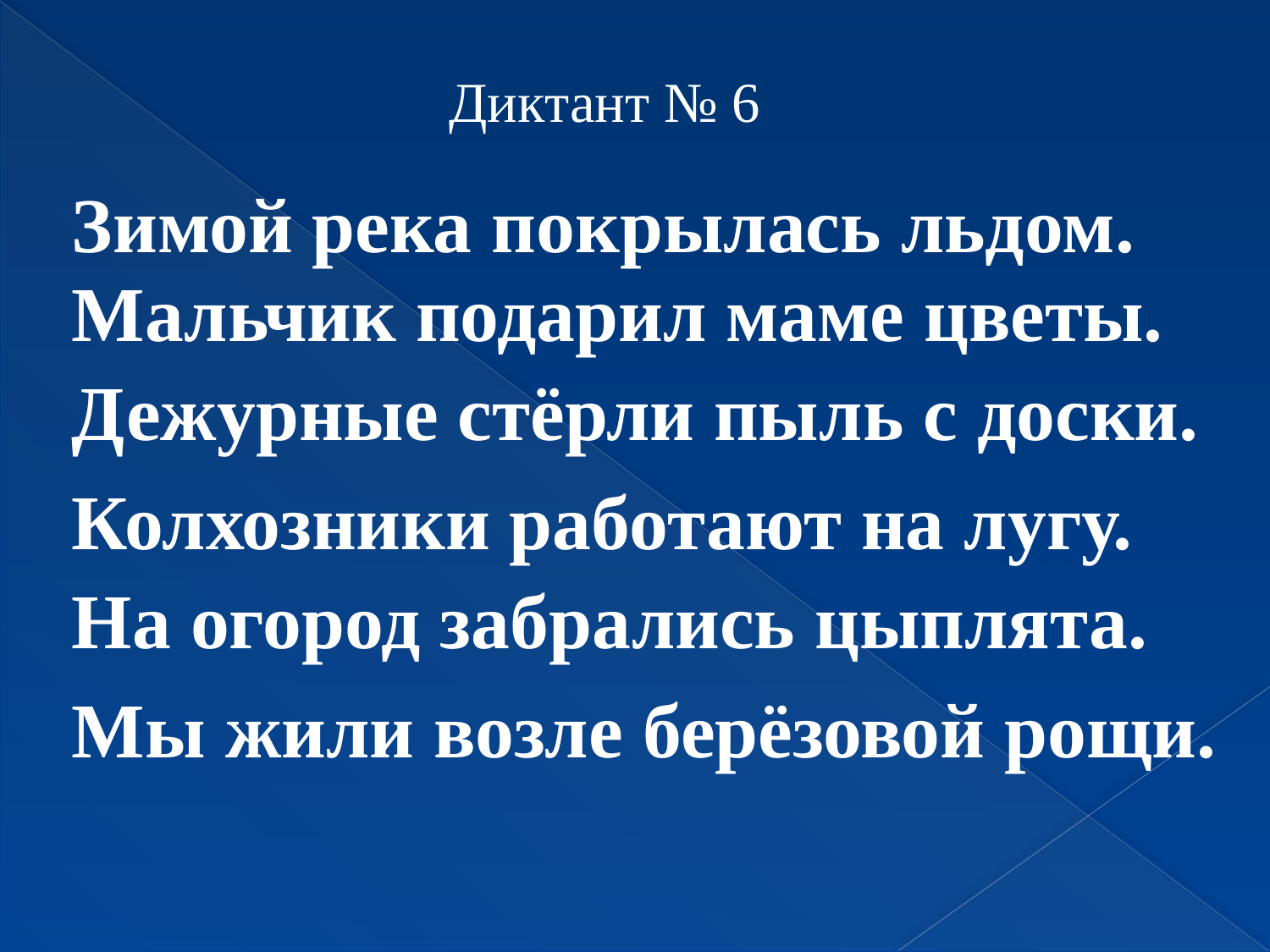

Диктант № 6
Зимой река покрылась льдом.
Мальчик подарил маме цветы.
Дежурные стёрли пыль с доски.
Колхозники работают на лугу.
На огород забрались цыплята.
Мы жили возле берёзовой рощи.